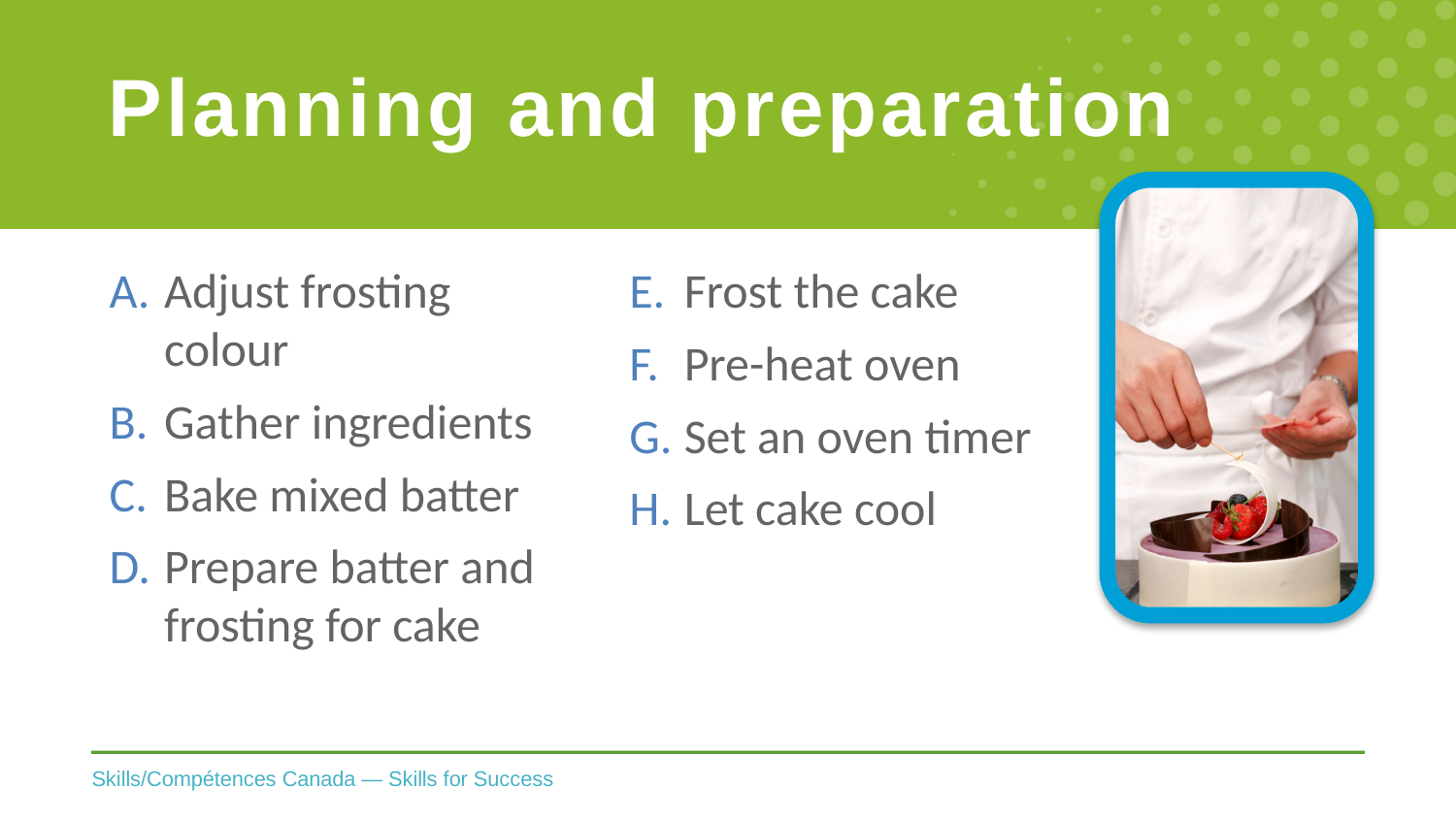

# Planning and preparation

Adjust frosting colour
Gather ingredients
Bake mixed batter
Prepare batter and frosting for cake
Frost the cake
Pre-heat oven
Set an oven timer
Let cake cool